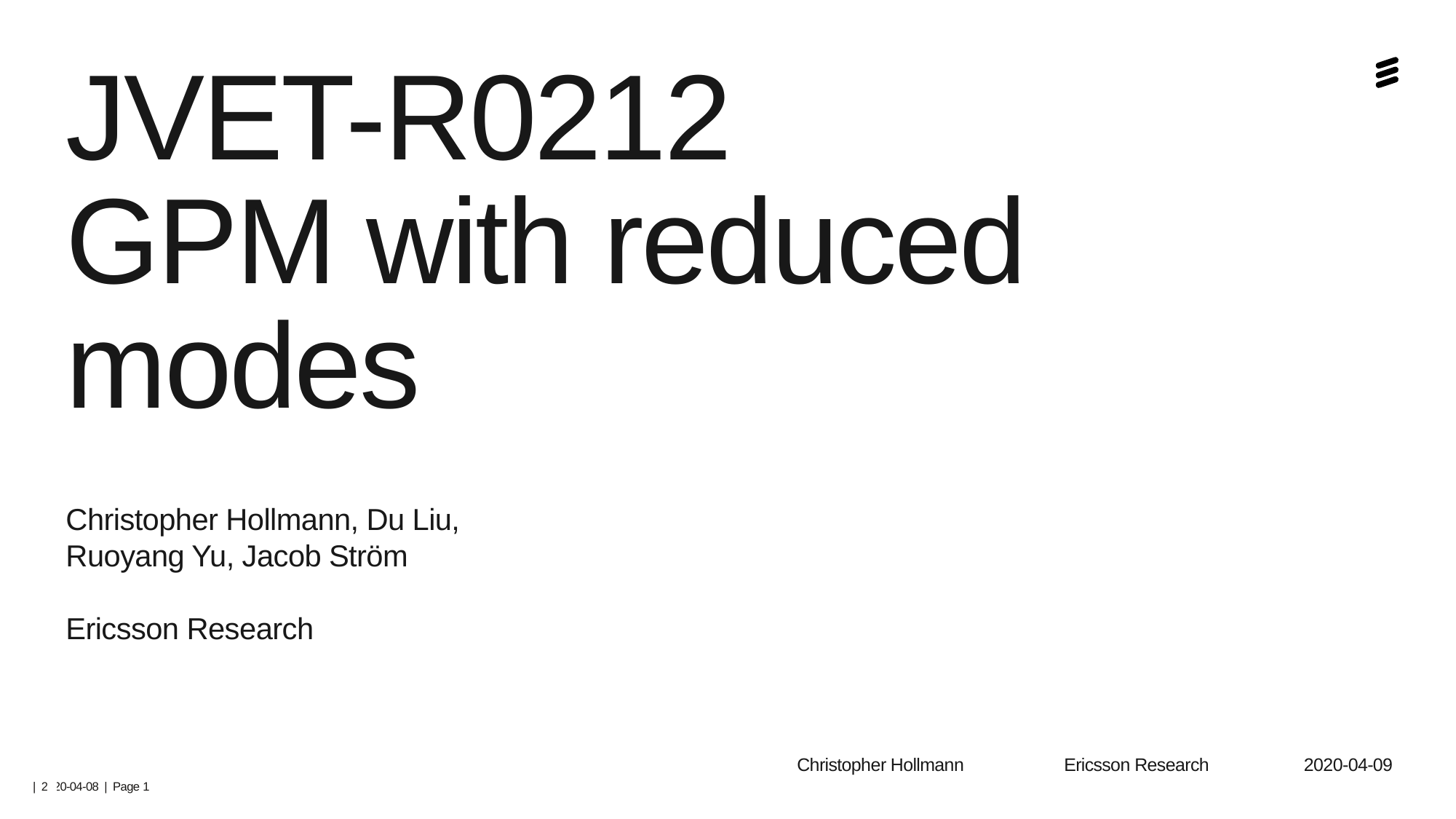

# JVET-R0212 GPM with reduced modes
Christopher Hollmann, Du Liu,
Ruoyang Yu, Jacob Ström

Ericsson Research
Christopher Hollmann
Ericsson Research
2020-04-09